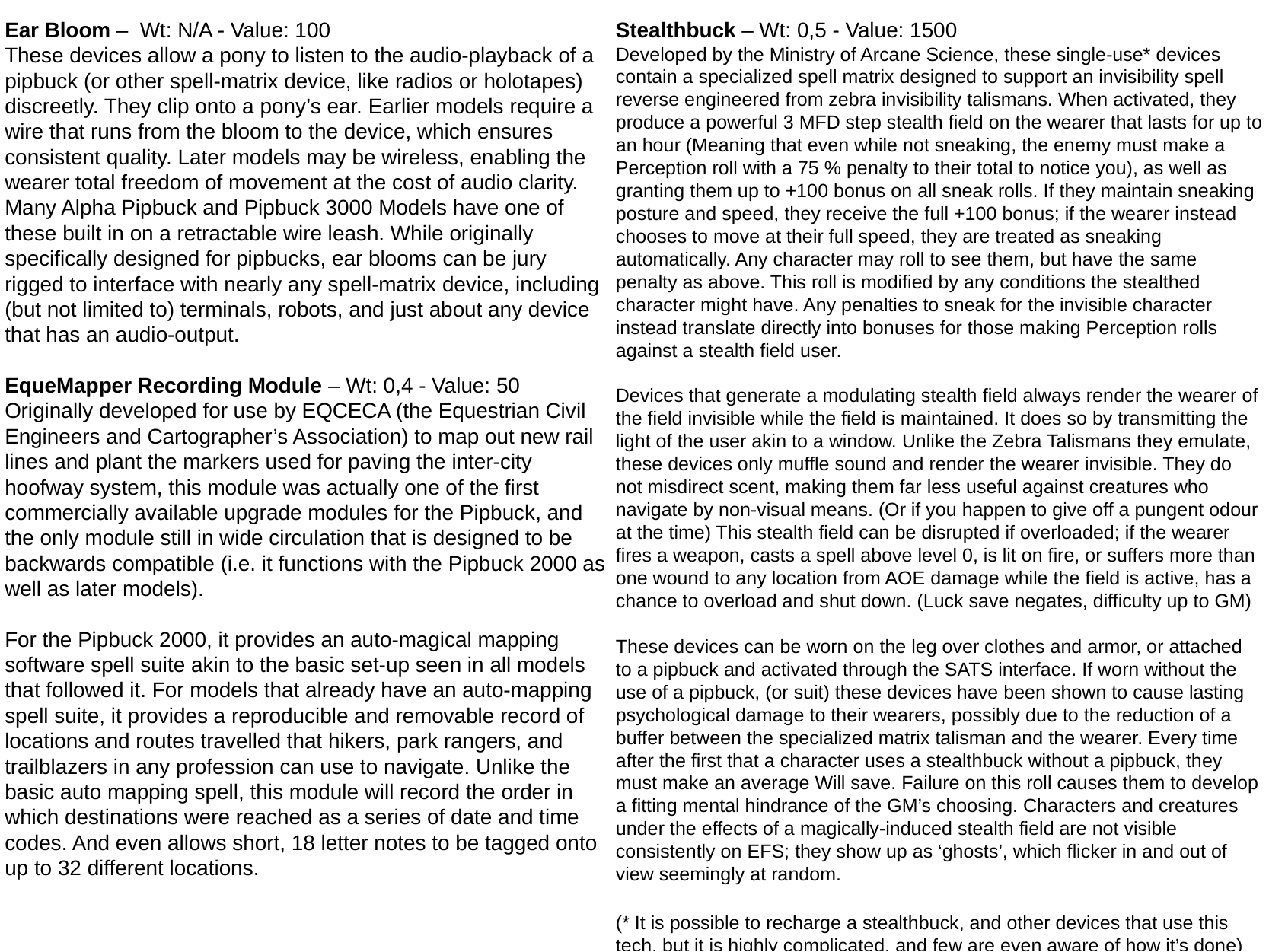

Ear Bloom –  Wt: N/A - Value: 100
These devices allow a pony to listen to the audio-playback of a pipbuck (or other spell-matrix device, like radios or holotapes) discreetly. They clip onto a pony’s ear. Earlier models require a wire that runs from the bloom to the device, which ensures consistent quality. Later models may be wireless, enabling the wearer total freedom of movement at the cost of audio clarity. Many Alpha Pipbuck and Pipbuck 3000 Models have one of these built in on a retractable wire leash. While originally specifically designed for pipbucks, ear blooms can be jury rigged to interface with nearly any spell-matrix device, including (but not limited to) terminals, robots, and just about any device that has an audio-output.

EqueMapper Recording Module – Wt: 0,4 - Value: 50
Originally developed for use by EQCECA (the Equestrian Civil Engineers and Cartographer’s Association) to map out new rail lines and plant the markers used for paving the inter-city hoofway system, this module was actually one of the first commercially available upgrade modules for the Pipbuck, and the only module still in wide circulation that is designed to be backwards compatible (i.e. it functions with the Pipbuck 2000 as well as later models).

For the Pipbuck 2000, it provides an auto-magical mapping software spell suite akin to the basic set-up seen in all models that followed it. For models that already have an auto-mapping spell suite, it provides a reproducible and removable record of locations and routes travelled that hikers, park rangers, and trailblazers in any profession can use to navigate. Unlike the basic auto mapping spell, this module will record the order in which destinations were reached as a series of date and time codes. And even allows short, 18 letter notes to be tagged onto up to 32 different locations.

Stealthbuck – Wt: 0,5 - Value: 1500
Developed by the Ministry of Arcane Science, these single-use* devices contain a specialized spell matrix designed to support an invisibility spell reverse engineered from zebra invisibility talismans. When activated, they produce a powerful 3 MFD step stealth field on the wearer that lasts for up to an hour (Meaning that even while not sneaking, the enemy must make a Perception roll with a 75 % penalty to their total to notice you), as well as granting them up to +100 bonus on all sneak rolls. If they maintain sneaking posture and speed, they receive the full +100 bonus; if the wearer instead chooses to move at their full speed, they are treated as sneaking automatically. Any character may roll to see them, but have the same penalty as above. This roll is modified by any conditions the stealthed character might have. Any penalties to sneak for the invisible character instead translate directly into bonuses for those making Perception rolls against a stealth field user.

Devices that generate a modulating stealth field always render the wearer of the field invisible while the field is maintained. It does so by transmitting the light of the user akin to a window. Unlike the Zebra Talismans they emulate, these devices only muffle sound and render the wearer invisible. They do not misdirect scent, making them far less useful against creatures who navigate by non-visual means. (Or if you happen to give off a pungent odour at the time) This stealth field can be disrupted if overloaded; if the wearer fires a weapon, casts a spell above level 0, is lit on fire, or suffers more than one wound to any location from AOE damage while the field is active, has a chance to overload and shut down. (Luck save negates, difficulty up to GM)

These devices can be worn on the leg over clothes and armor, or attached to a pipbuck and activated through the SATS interface. If worn without the use of a pipbuck, (or suit) these devices have been shown to cause lasting psychological damage to their wearers, possibly due to the reduction of a buffer between the specialized matrix talisman and the wearer. Every time after the first that a character uses a stealthbuck without a pipbuck, they must make an average Will save. Failure on this roll causes them to develop a fitting mental hindrance of the GM’s choosing. Characters and creatures under the effects of a magically-induced stealth field are not visible consistently on EFS; they show up as ‘ghosts’, which flicker in and out of view seemingly at random.

(* It is possible to recharge a stealthbuck, and other devices that use this tech, but it is highly complicated, and few are even aware of how it’s done)